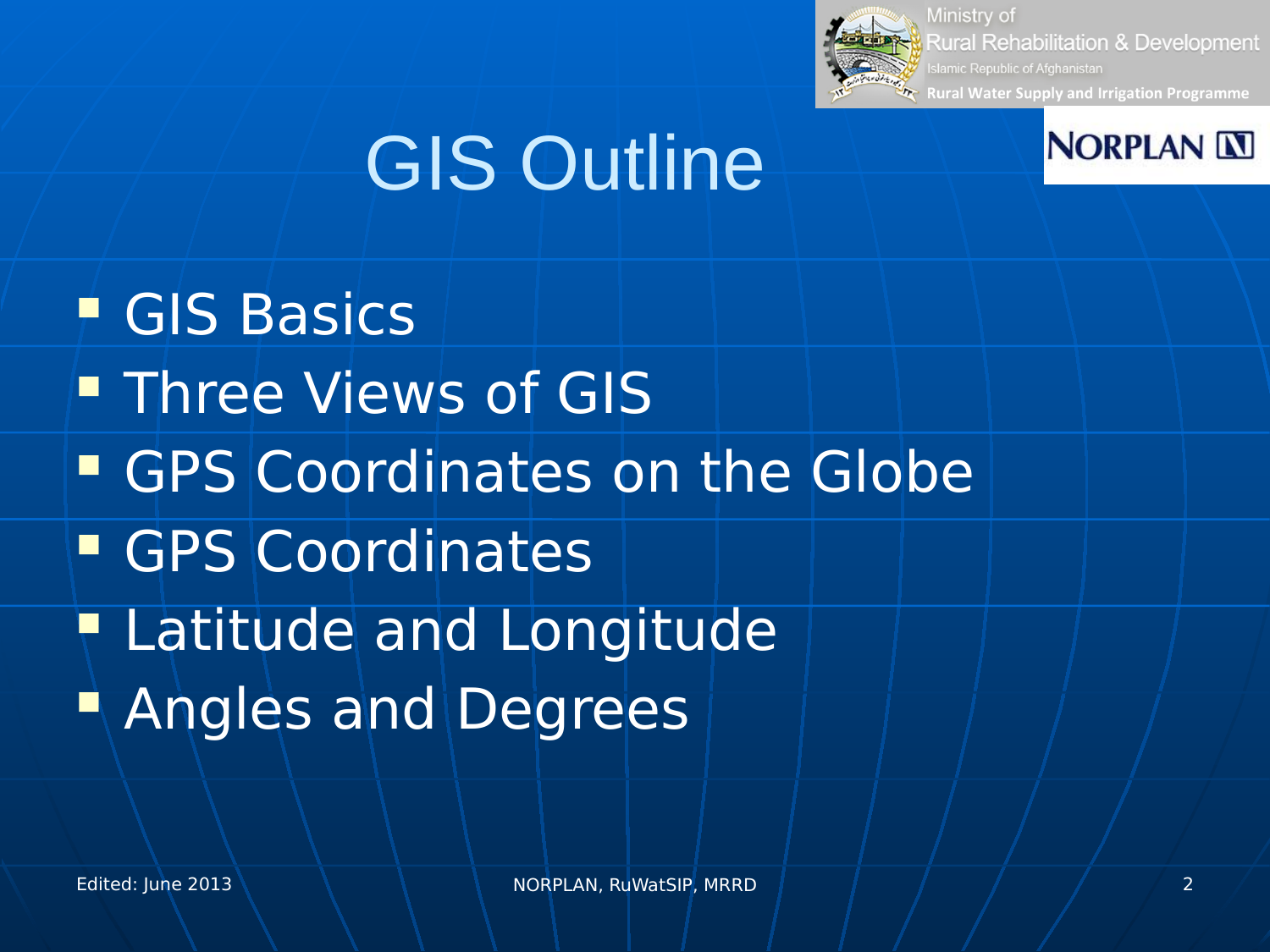

# GIS Outline
GIS Basics
Three Views of GIS
GPS Coordinates on the Globe
GPS Coordinates
Latitude and Longitude
Angles and Degrees
Edited: June 2013
2
NORPLAN, RuWatSIP, MRRD